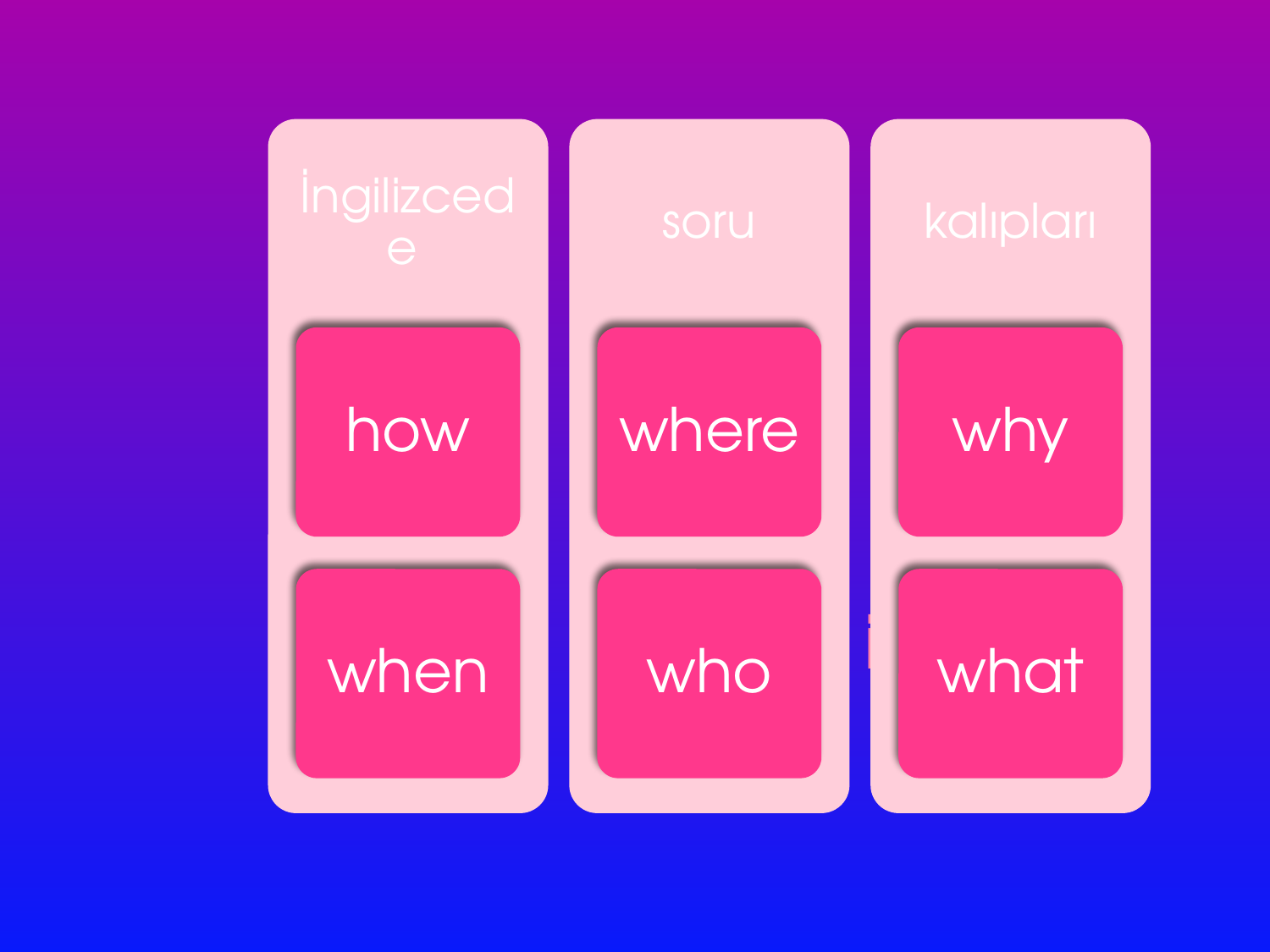

İngilizcede
how
when
soru
where
who
kalıpları
why
what
# in